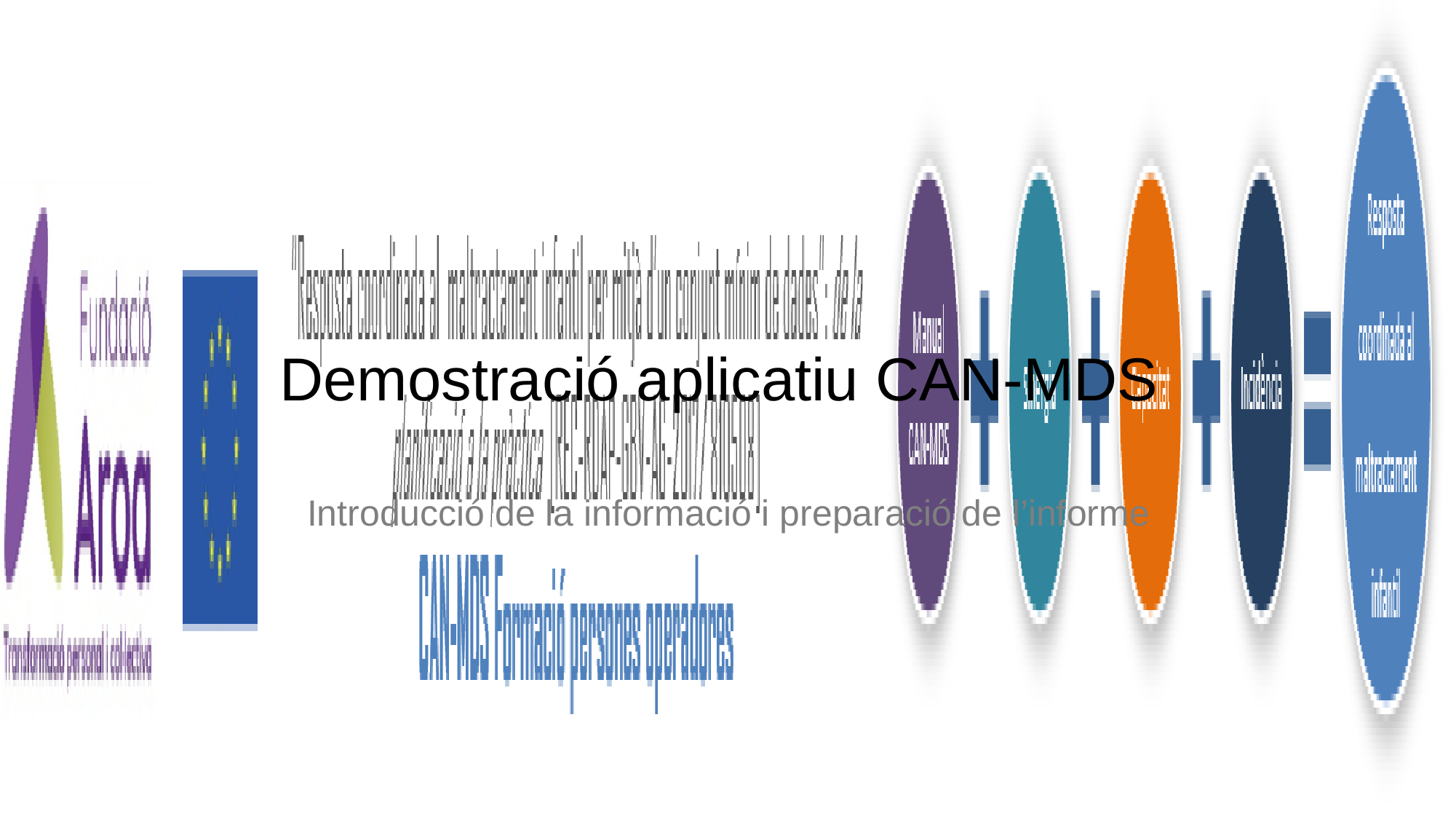

# Demostració aplicatiu CAN-MDS

Introducció de la informació i preparació de l’informe